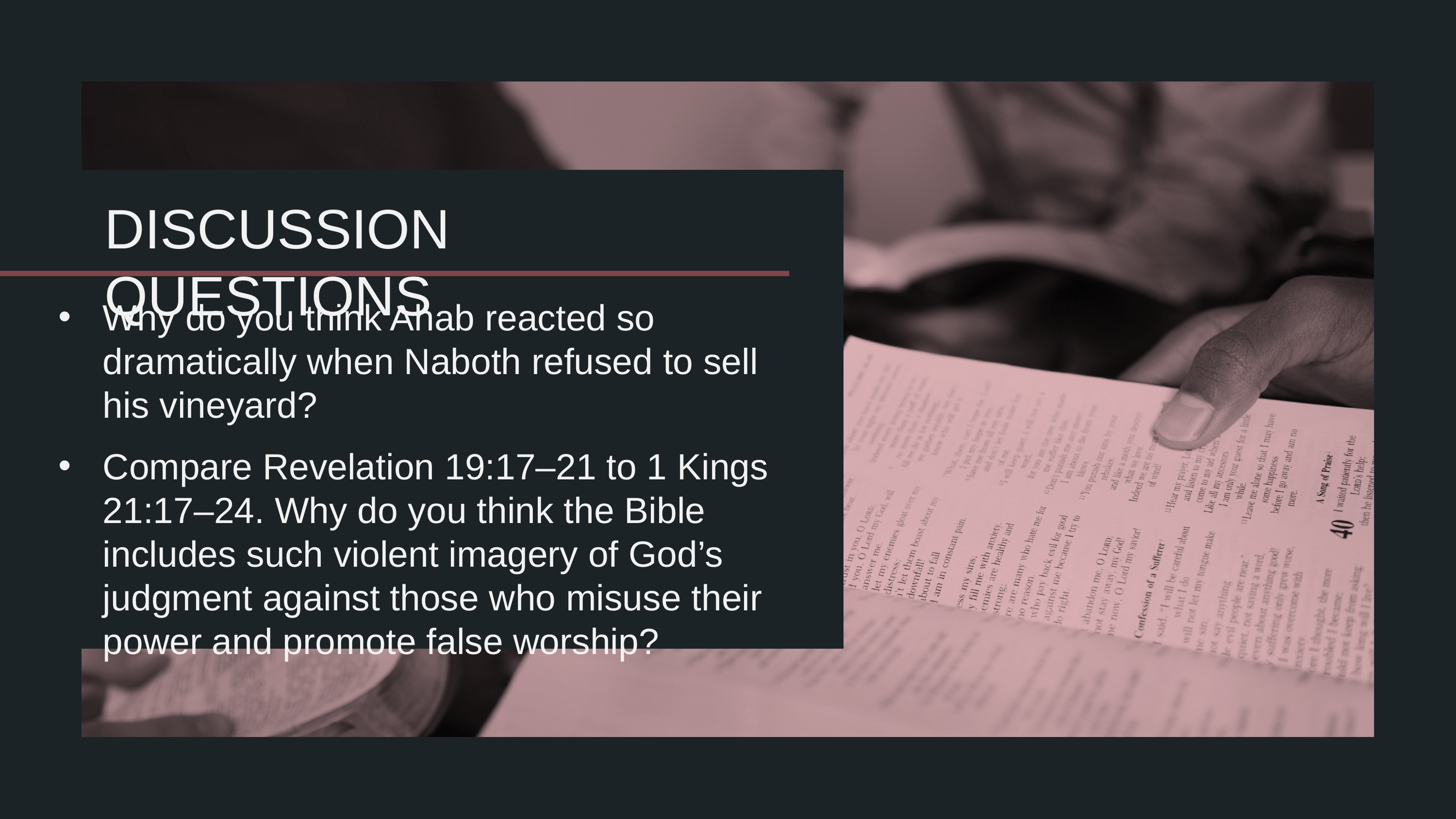

Why do you think Ahab reacted so dramatically when Naboth refused to sell his vineyard?
Compare Revelation 19:17–21 to 1 Kings 21:17–24. Why do you think the Bible includes such violent imagery of God’s judgment against those who misuse their power and promote false worship?